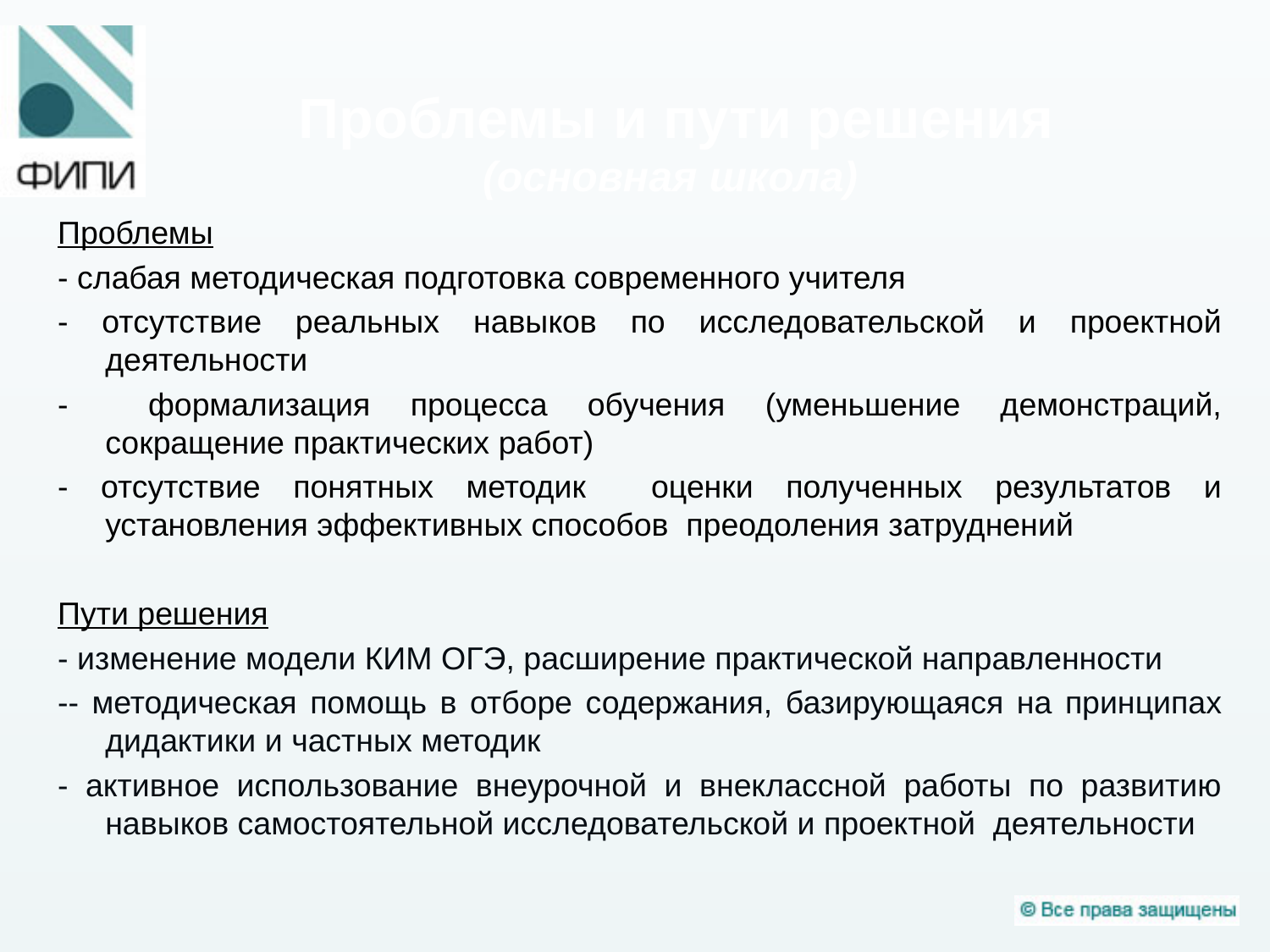

# Проблемы и пути решения (основная школа)
Проблемы
- слабая методическая подготовка современного учителя
- отсутствие реальных навыков по исследовательской и проектной деятельности
-  формализация процесса обучения (уменьшение демонстраций, сокращение практических работ)
- отсутствие понятных методик  оценки полученных результатов и установления эффективных способов  преодоления затруднений

Пути решения
- изменение модели КИМ ОГЭ, расширение практической направленности
-- методическая помощь в отборе содержания, базирующаяся на принципах дидактики и частных методик
- активное использование внеурочной и внеклассной работы по развитию навыков самостоятельной исследовательской и проектной  деятельности